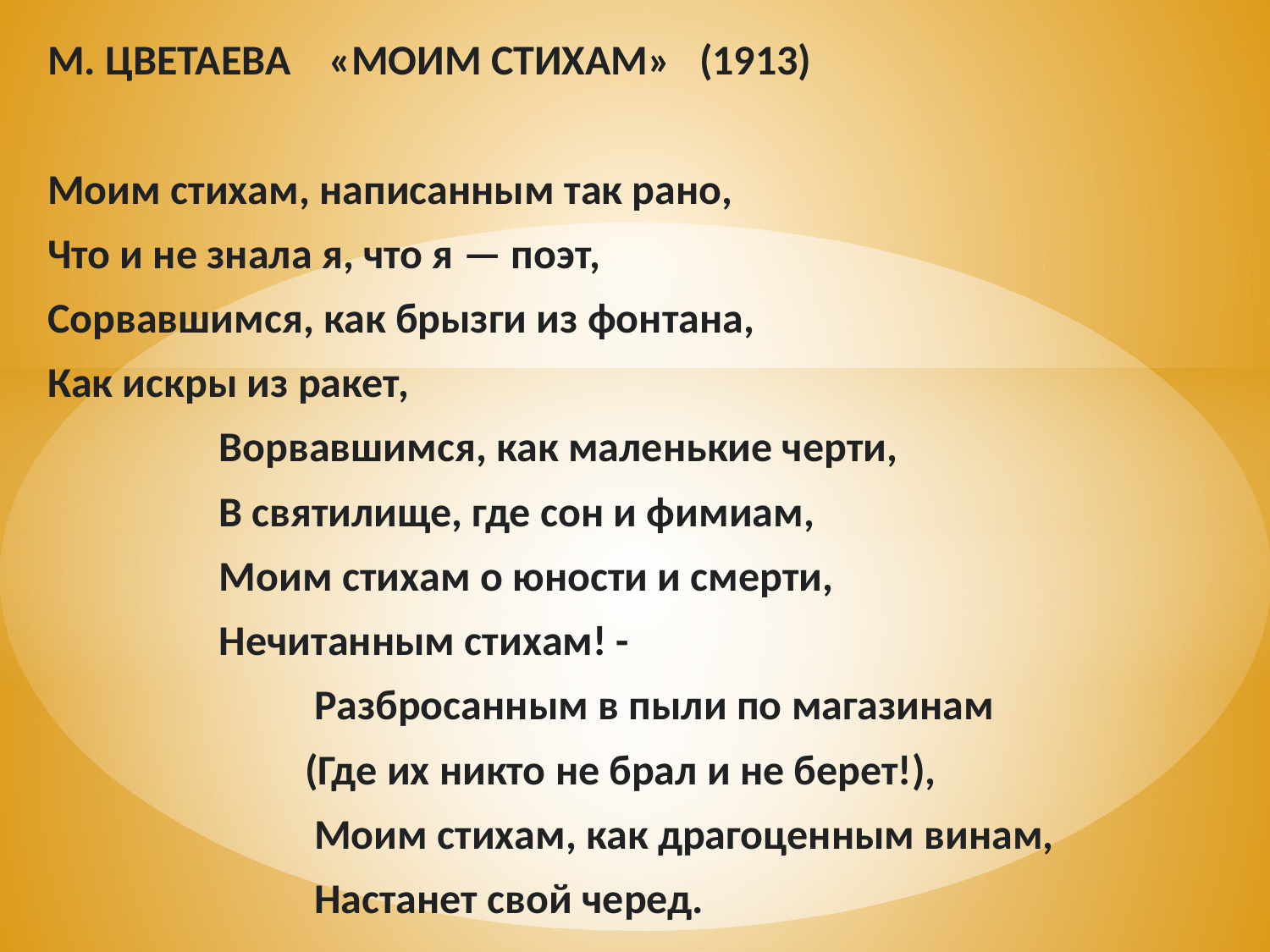

М. ЦВЕТАЕВА    «МОИМ СТИХАМ»   (1913)

Моим стихам, написанным так рано,
Что и не знала я, что я — поэт,
Сорвавшимся, как брызги из фонтана,
Как искры из ракет,
                  Ворвавшимся, как маленькие черти,
                  В святилище, где сон и фимиам,
                  Моим стихам о юности и смерти,
                  Нечитанным стихам! -
                            Разбросанным в пыли по магазинам
                           (Где их никто не брал и не берет!),
                            Моим стихам, как драгоценным винам,
                            Настанет свой черед.

Фимиа́м  — ароматическая смола, благовоние; вещества, сжигаемые при богослужениях.